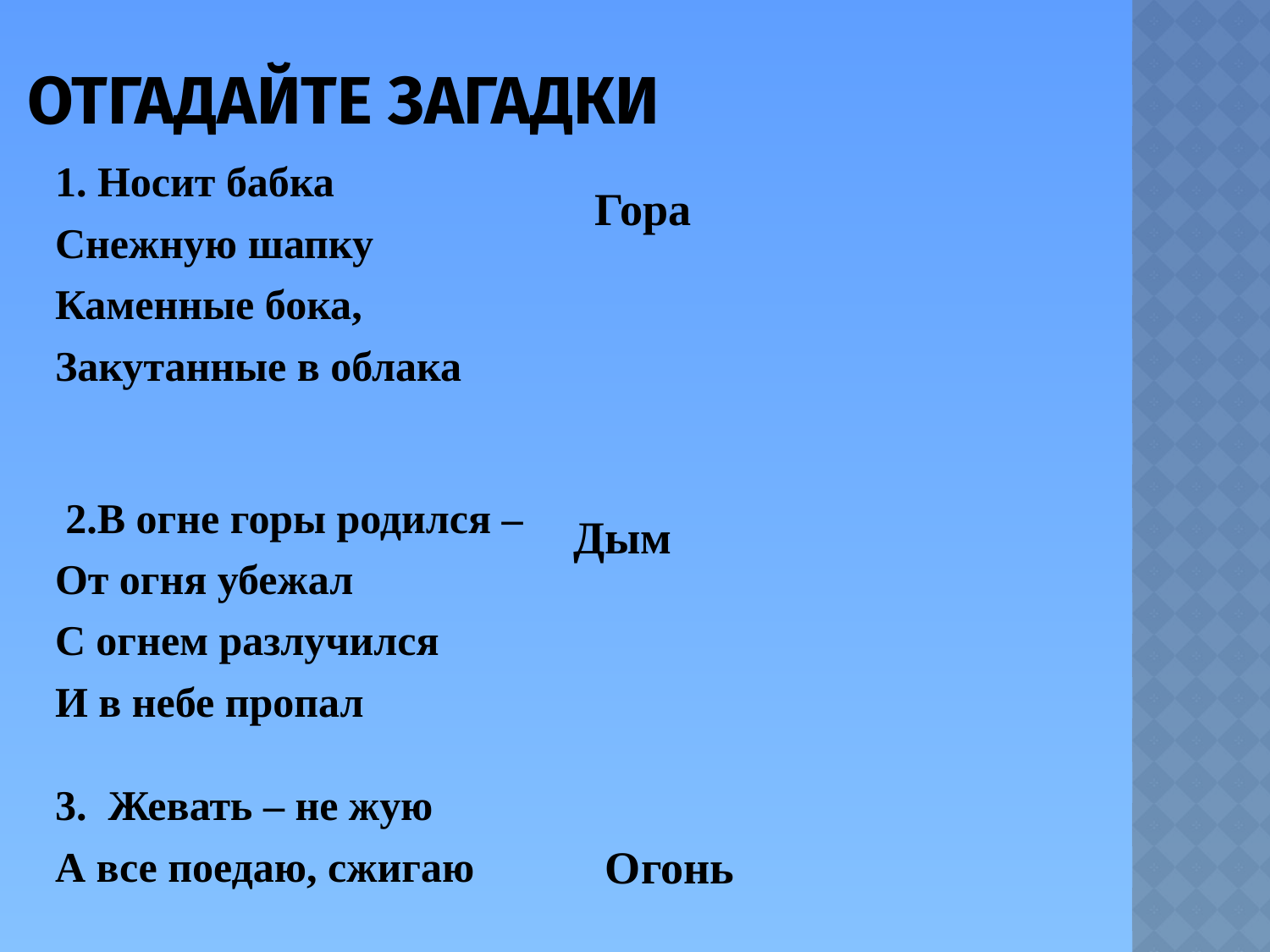

# Отгадайте загадки
1. Носит бабка
Снежную шапку
Каменные бока,
Закутанные в облака
Гора

 2.В огне горы родился –
От огня убежал
С огнем разлучился
И в небе пропал
Дым
3.  Жевать – не жую
А все поедаю, сжигаю

Огонь